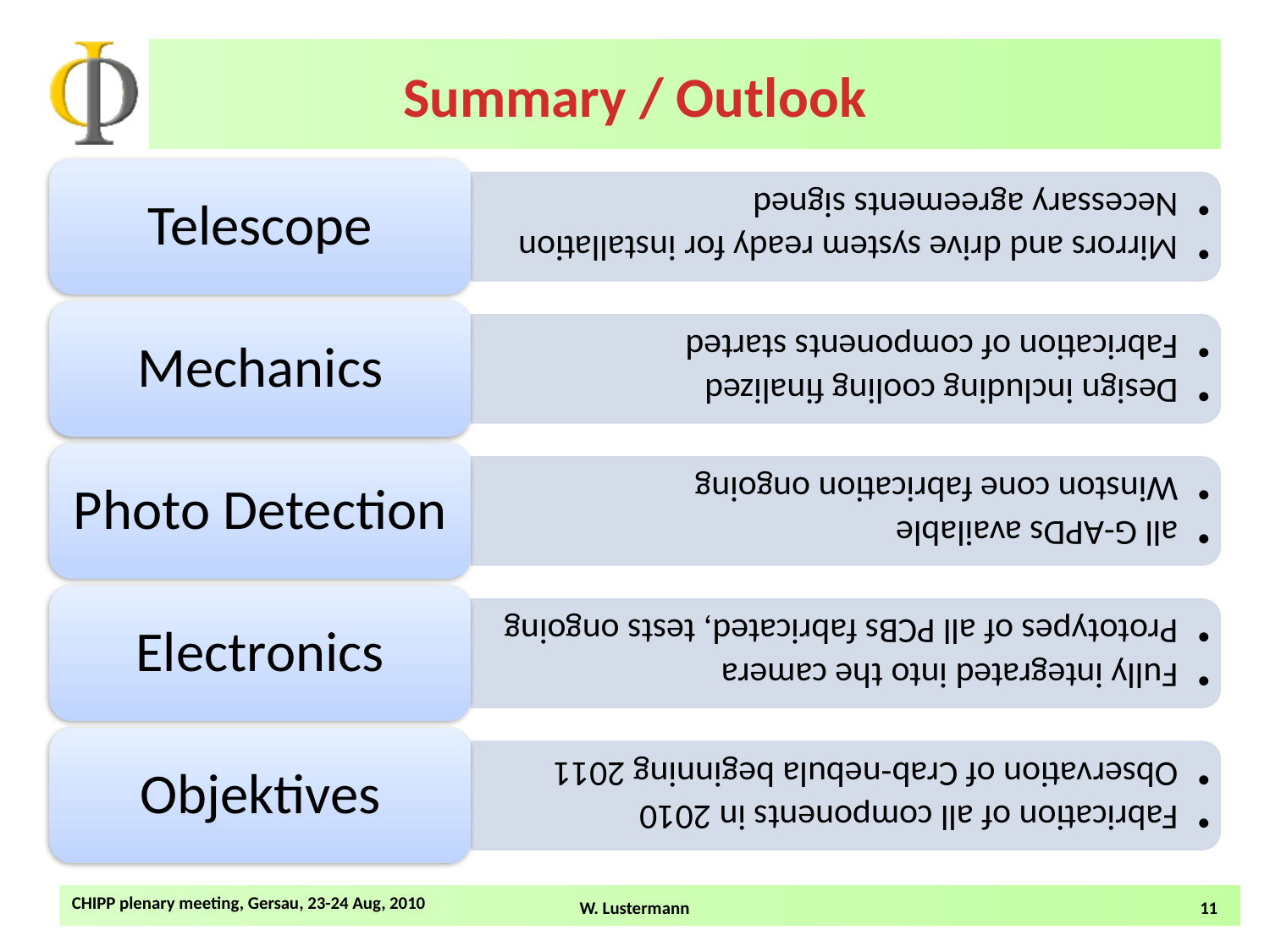

Summary / Outlook
Mirrors and drive system ready for installation
Necessary agreements signed
Telescope
Design including cooling finalized
Fabrication of components started
Mechanics
all G-APDs available
Winston cone fabrication ongoing
Photo Detection
Fully integrated into the camera
Prototypes of all PCBs fabricated, tests ongoing
Electronics
Fabrication of all components in 2010
Observation of Crab-nebula beginning 2011
Objektives